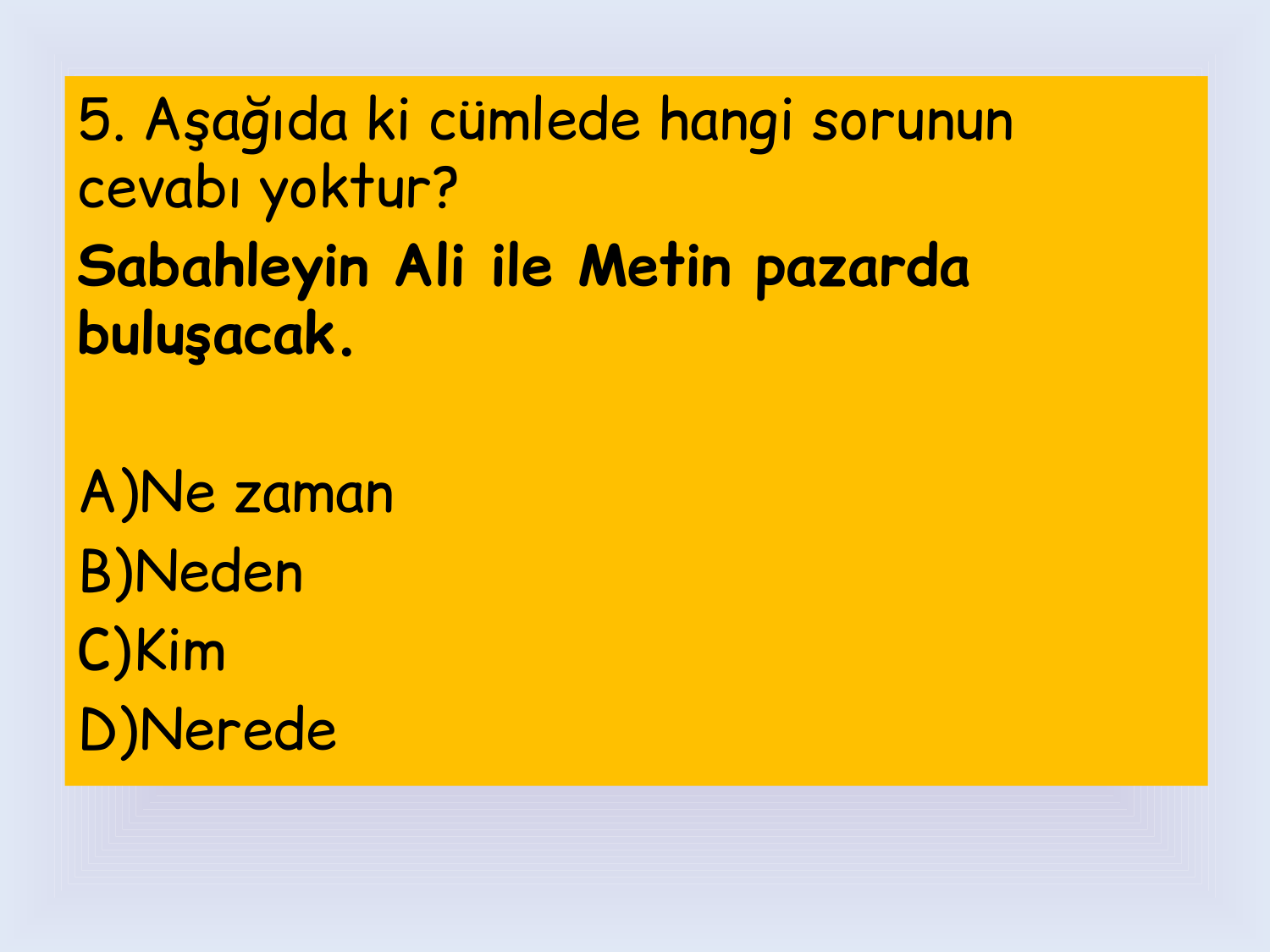

5. Aşağıda ki cümlede hangi sorunun cevabı yoktur?
Sabahleyin Ali ile Metin pazarda buluşacak.

A)Ne zaman
B)Neden
C)Kim
D)Nerede